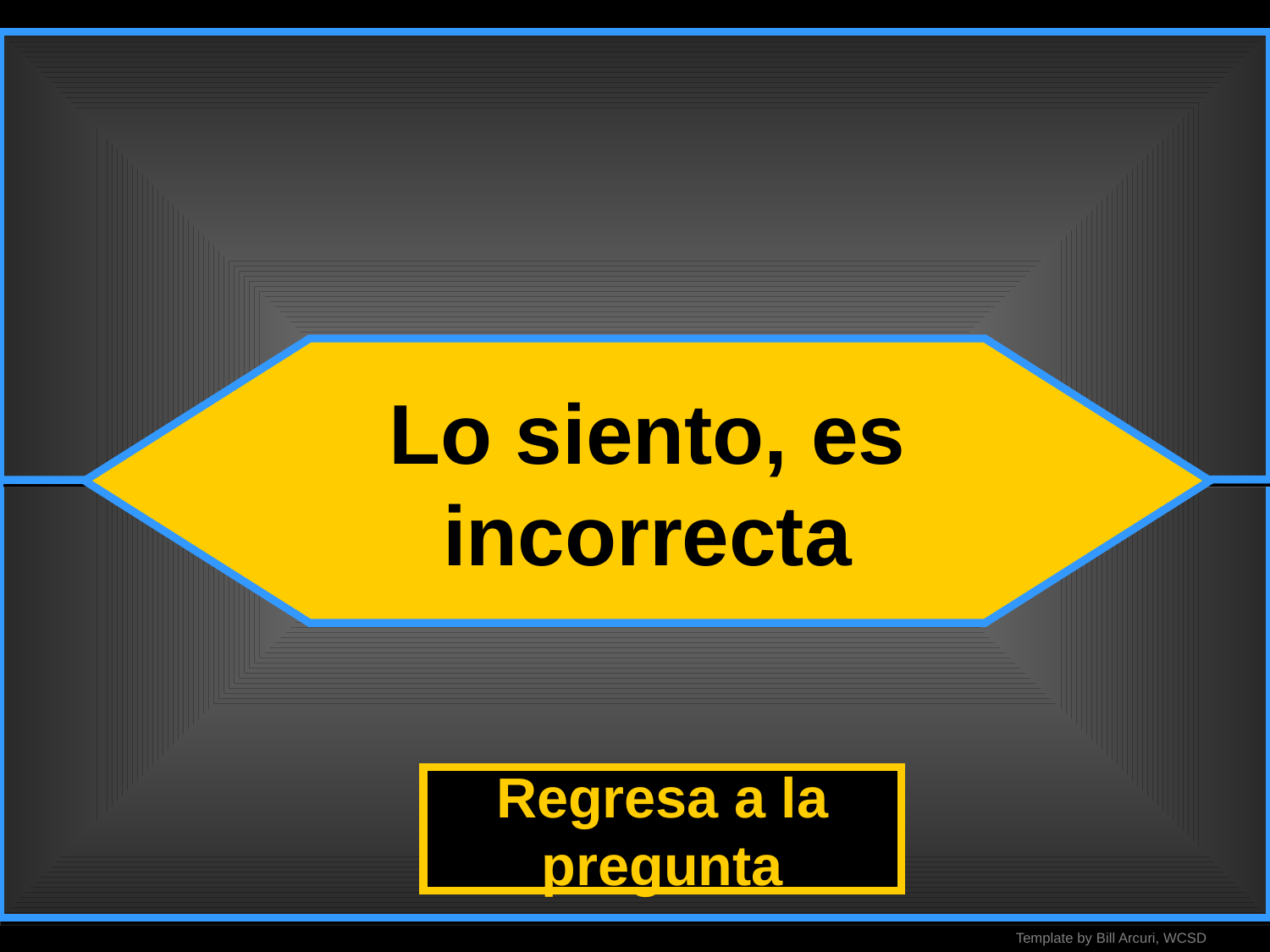

# Incorrect
Lo siento, es incorrecta
Regresa a la pregunta
Template by Bill Arcuri, WCSD